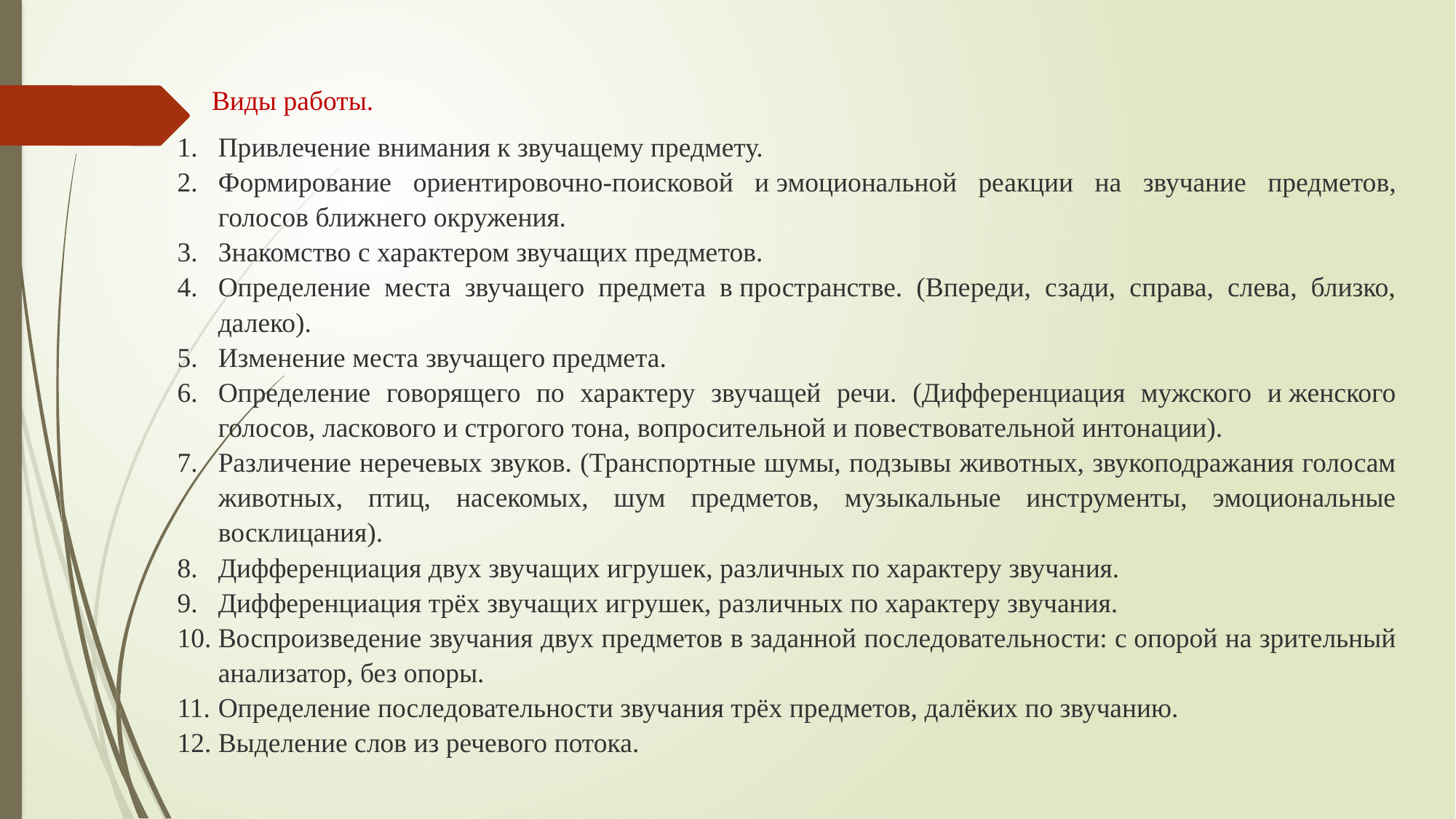

Виды работы.
Привлечение внимания к звучащему предмету.
Формирование ориентировочно-поисковой и эмоциональной реакции на звучание предметов, голосов ближнего окружения.
Знакомство с характером звучащих предметов.
Определение места звучащего предмета в пространстве. (Впереди, сзади, справа, слева, близко, далеко).
Изменение места звучащего предмета.
Определение говорящего по характеру звучащей речи. (Дифференциация мужского и женского голосов, ласкового и строгого тона, вопросительной и повествовательной интонации).
Различение неречевых звуков. (Транспортные шумы, подзывы животных, звукоподражания голосам животных, птиц, насекомых, шум предметов, музыкальные инструменты, эмоциональные восклицания).
Дифференциация двух звучащих игрушек, различных по характеру звучания.
Дифференциация трёх звучащих игрушек, различных по характеру звучания.
Воспроизведение звучания двух предметов в заданной последовательности: с опорой на зрительный анализатор, без опоры.
Определение последовательности звучания трёх предметов, далёких по звучанию.
Выделение слов из речевого потока.